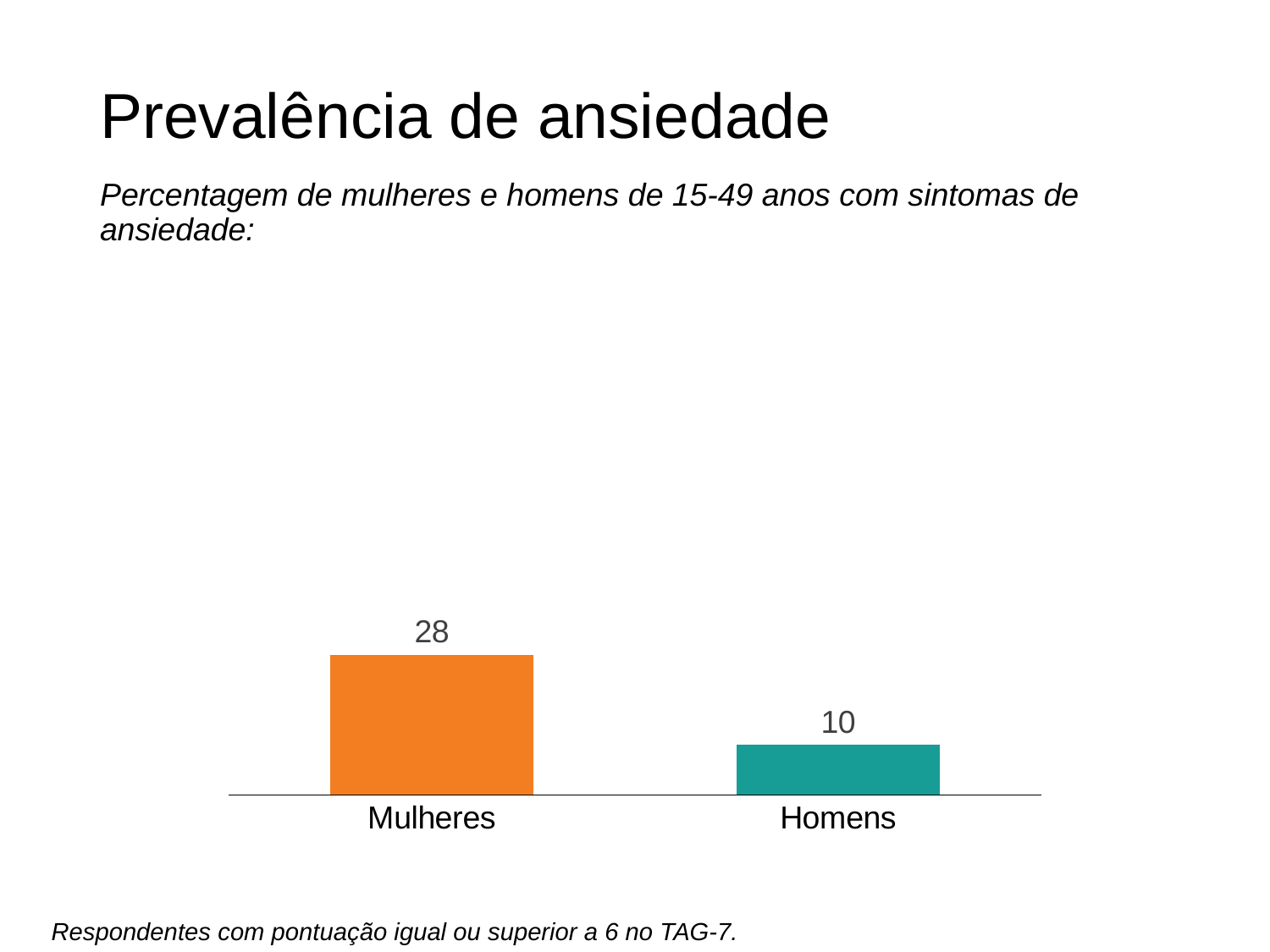

# Prevalência de ansiedade
Percentagem de mulheres e homens de 15-49 anos com sintomas de ansiedade:

### Chart

| Category | Series 1 |
|---|---|
| Mulheres | 28.0 |
| Homens | 10.0 |
Respondentes com pontuação igual ou superior a 6 no TAG-7.